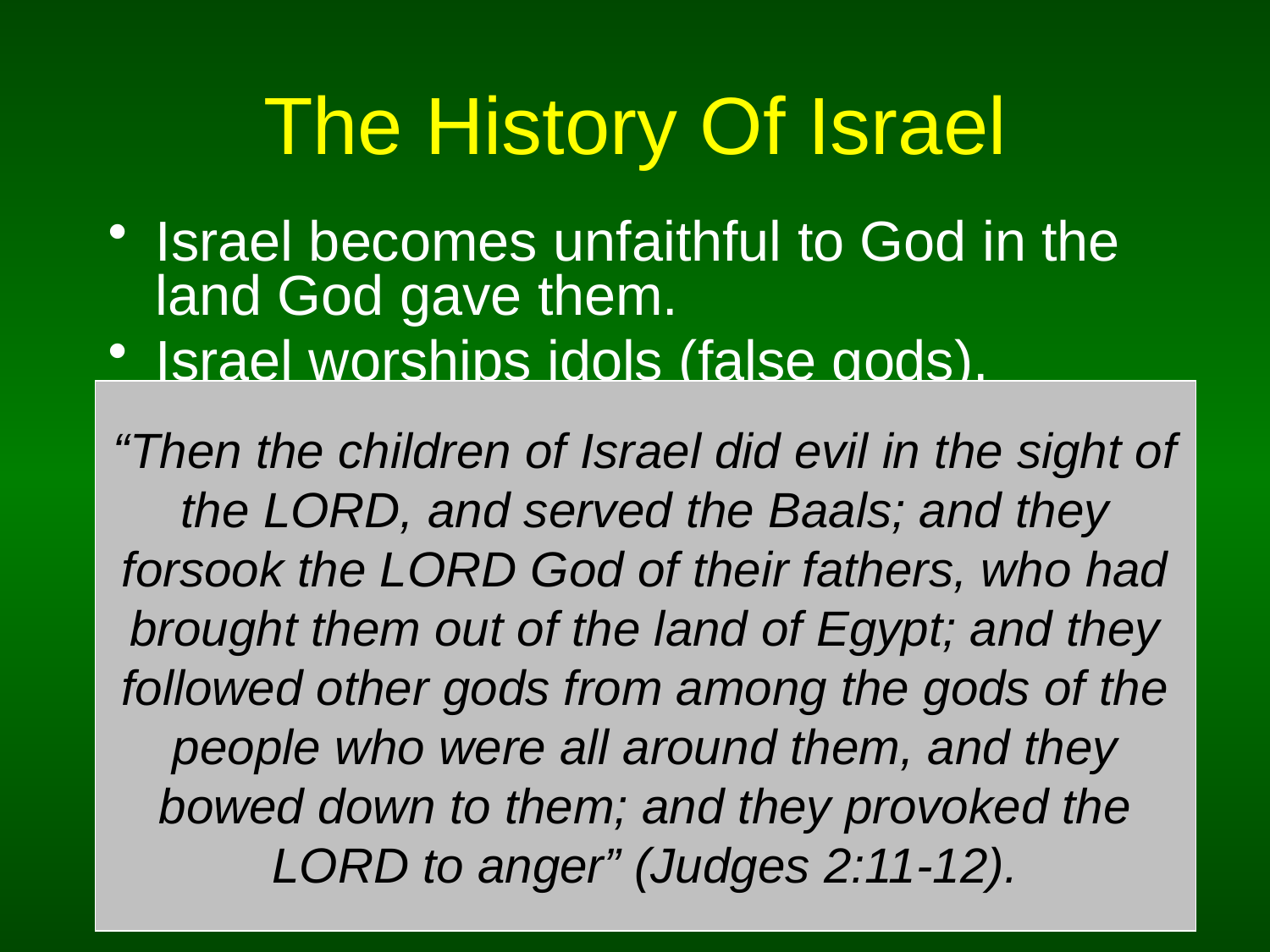

# The History Of Israel
Israel becomes unfaithful to God in the land God gave them.
Israel worships idols (false gods).
“Then the children of Israel did evil in the sight of the LORD, and served the Baals; and they forsook the LORD God of their fathers, who had brought them out of the land of Egypt; and they followed other gods from among the gods of the people who were all around them, and they bowed down to them; and they provoked the LORD to anger” (Judges 2:11-12).